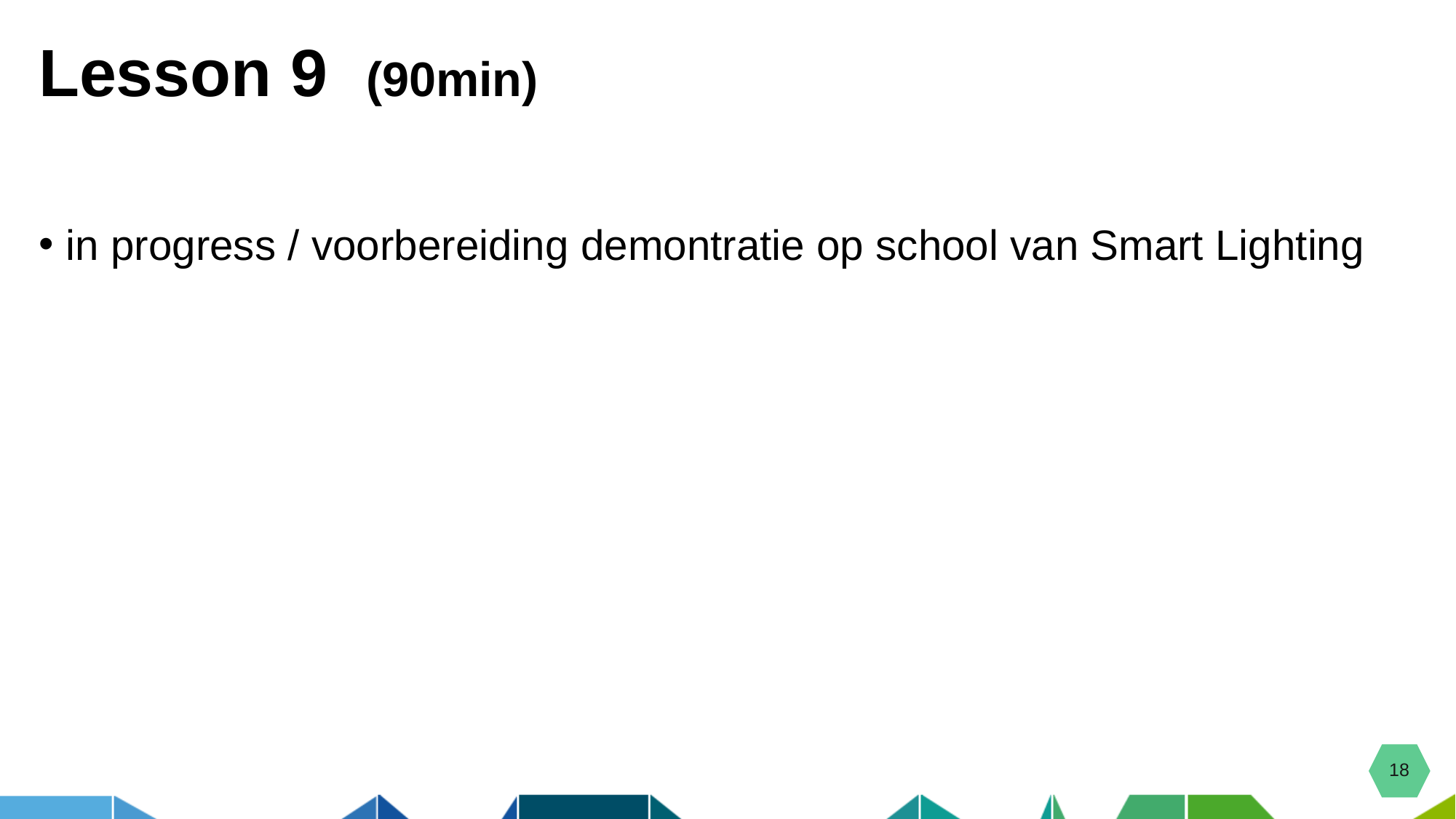

# Lesson 9 	(90min)
in progress / voorbereiding demontratie op school van Smart Lighting
18